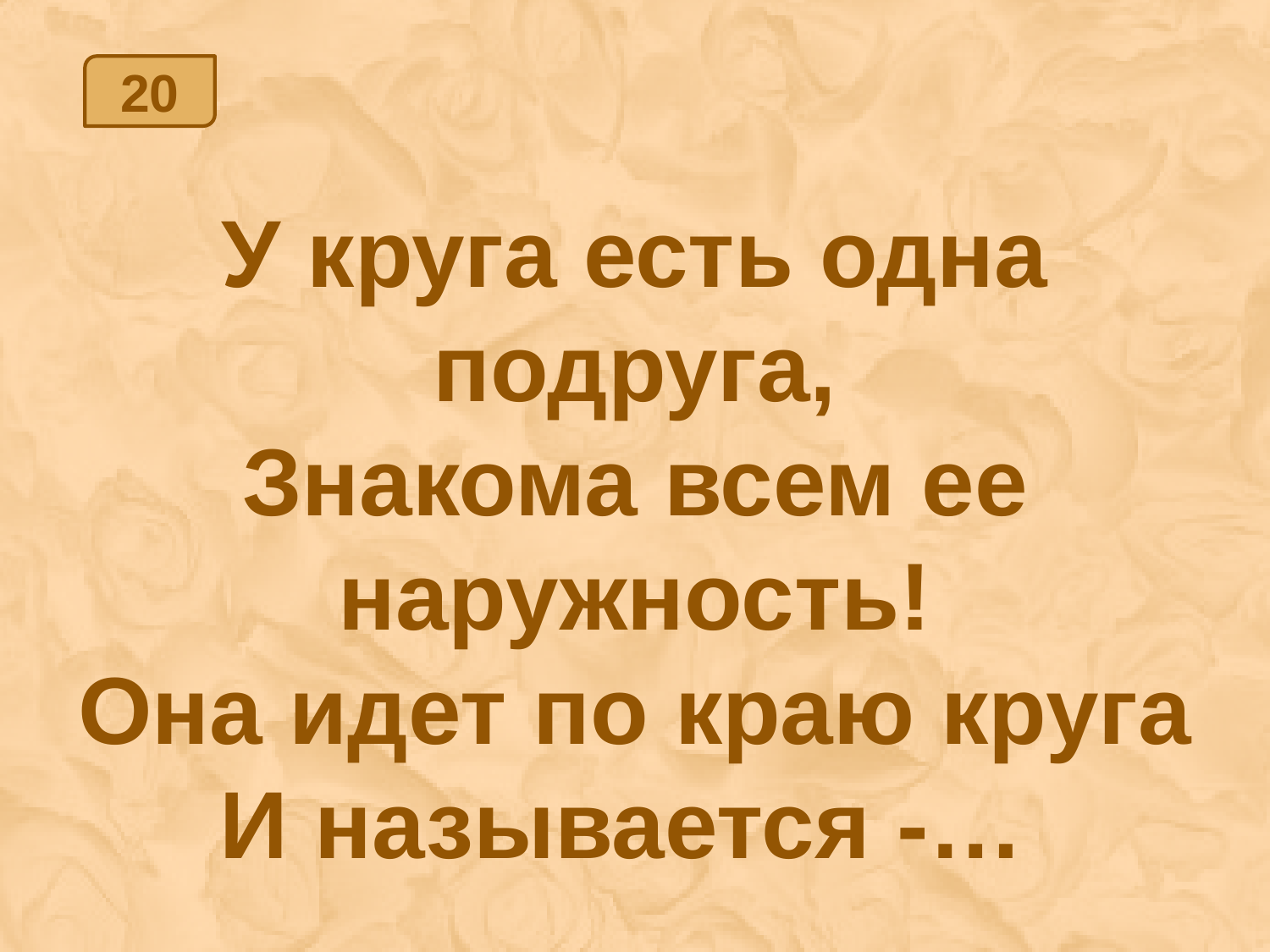

20
У круга есть одна подруга,
Знакома всем ее наружность!
Она идет по краю круга
И называется -…